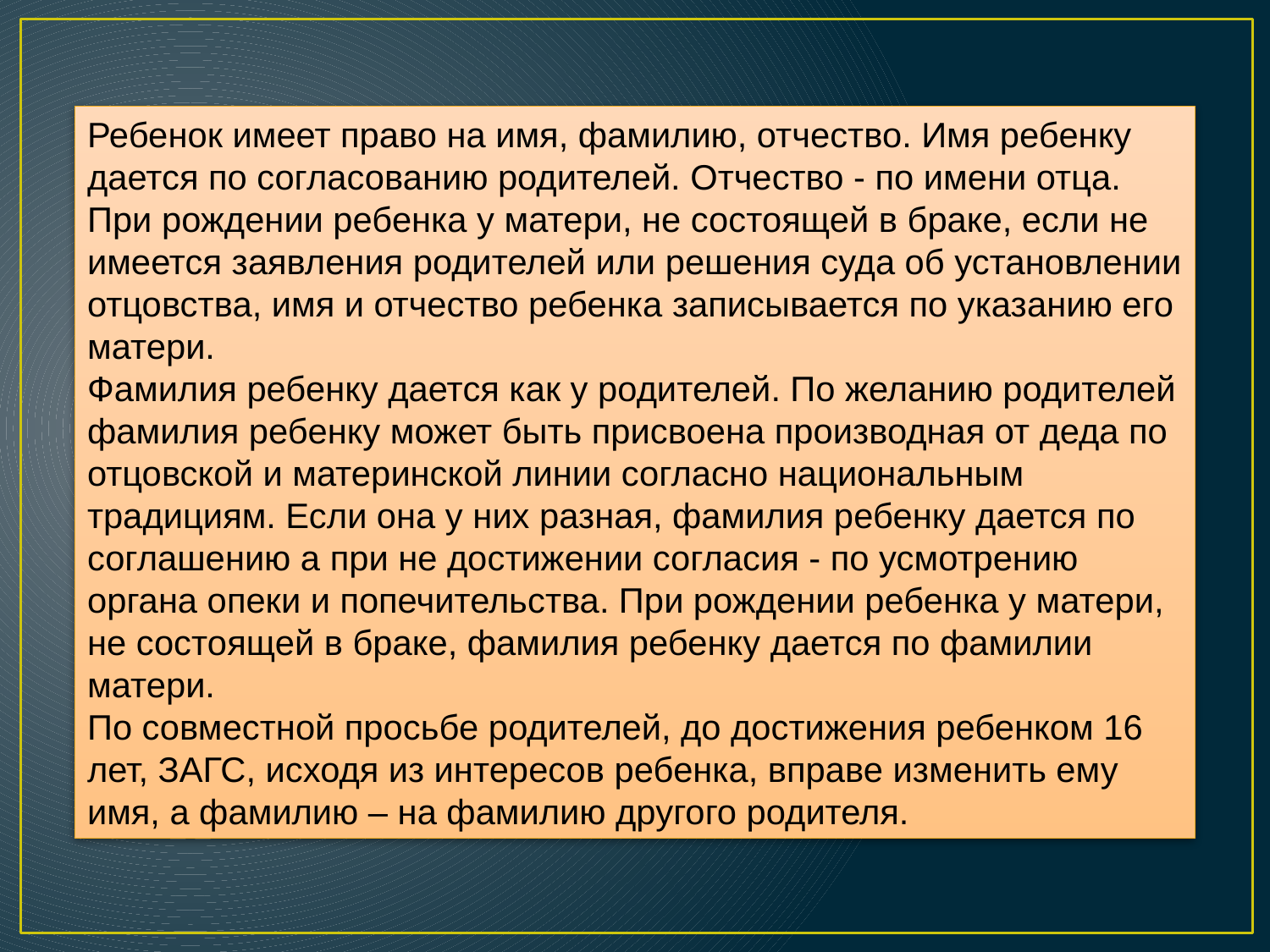

Ребенок имеет право на имя, фамилию, отчество. Имя ребенку дается по согласованию родителей. Отчество - по имени отца. При рождении ребенка у матери, не состоящей в браке, если не имеется заявления родителей или решения суда об установлении отцовства, имя и отчество ребенка записывается по указанию его матери.
Фамилия ребенку дается как у родителей. По желанию родителей фамилия ребенку может быть присвоена производная от деда по отцовской и материнской линии согласно национальным традициям. Если она у них разная, фамилия ребенку дается по соглашению а при не достижении согласия - по усмотрению органа опеки и попечительства. При рождении ребенка у матери, не состоящей в браке, фамилия ребенку дается по фамилии матери.
По совместной просьбе родителей, до достижения ребенком 16 лет, ЗАГС, исходя из интересов ребенка, вправе изменить ему имя, а фамилию – на фамилию другого родителя.